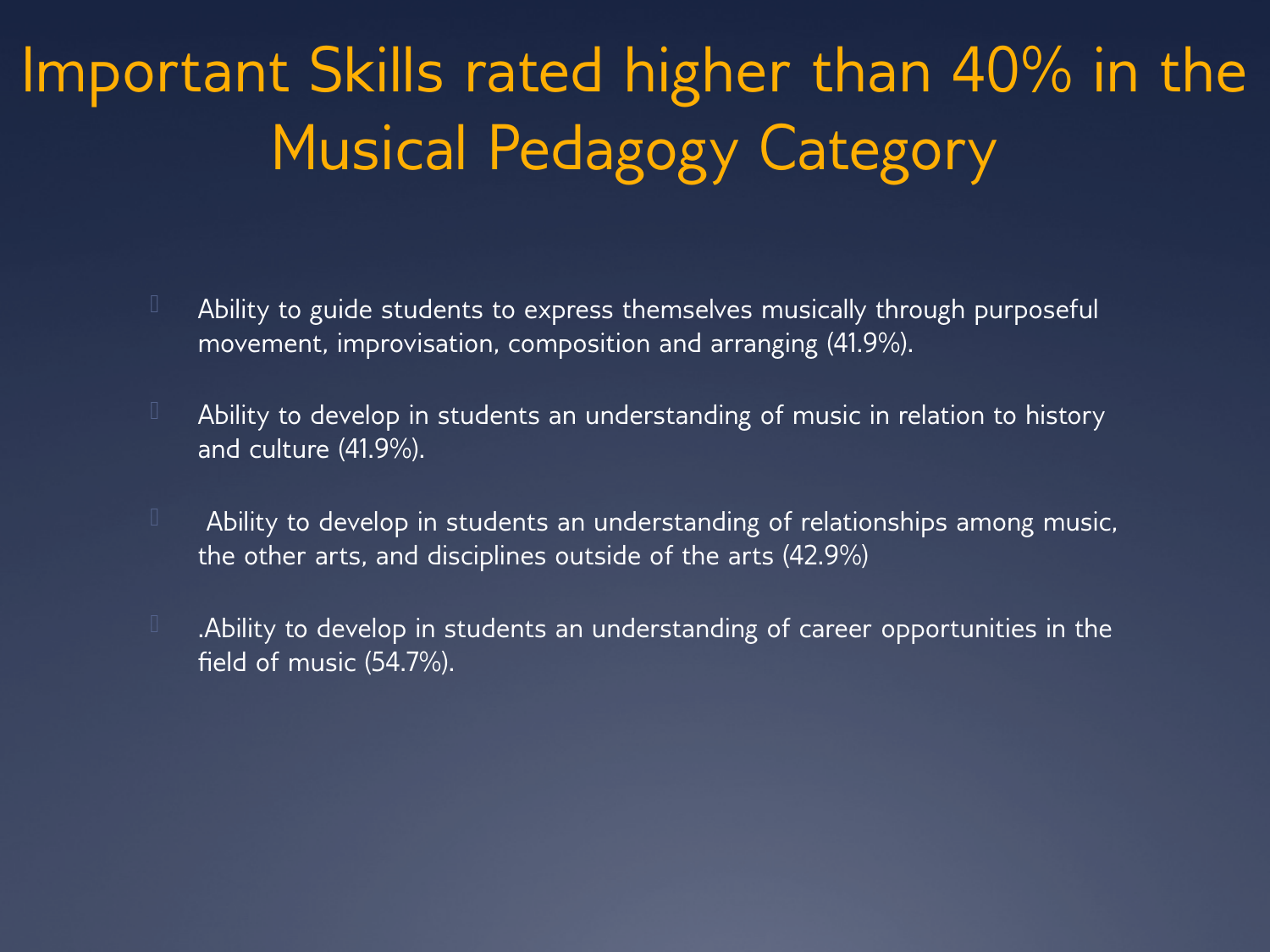

# Important Skills rated higher than 40% in the Musical Pedagogy Category
Ability to guide students to express themselves musically through purposeful movement, improvisation, composition and arranging (41.9%).
Ability to develop in students an understanding of music in relation to history and culture (41.9%).
 Ability to develop in students an understanding of relationships among music, the other arts, and disciplines outside of the arts (42.9%)
.Ability to develop in students an understanding of career opportunities in the field of music (54.7%).